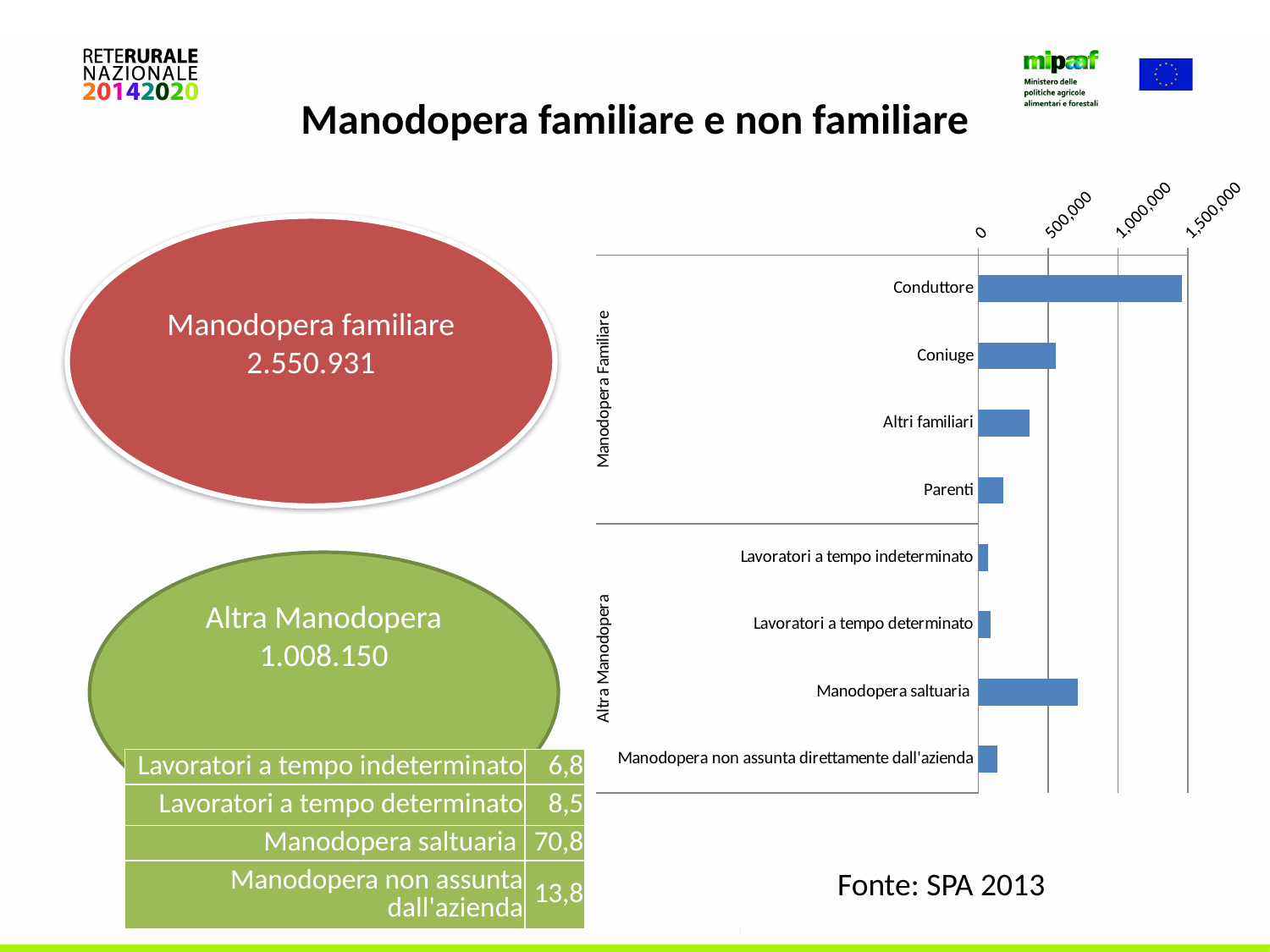

# Manodopera familiare e non familiare

### Chart

| Category |  |
|---|---|
| Conduttore | 1455383.0 |
| Coniuge | 552015.0 |
| Altri familiari | 367015.0 |
| Parenti | 176518.0 |
| Lavoratori a tempo indeterminato | 68962.0 |
| Lavoratori a tempo determinato | 86171.0 |
| Manodopera saltuaria  | 713816.0 |
| Manodopera non assunta direttamente dall'azienda | 139197.0 |
Manodopera familiare
2.550.931

Altra Manodopera
1.008.150

| Lavoratori a tempo indeterminato | 6,8 |
| --- | --- |
| Lavoratori a tempo determinato | 8,5 |
| Manodopera saltuaria | 70,8 |
| Manodopera non assunta dall'azienda | 13,8 |
Fonte: SPA 2013